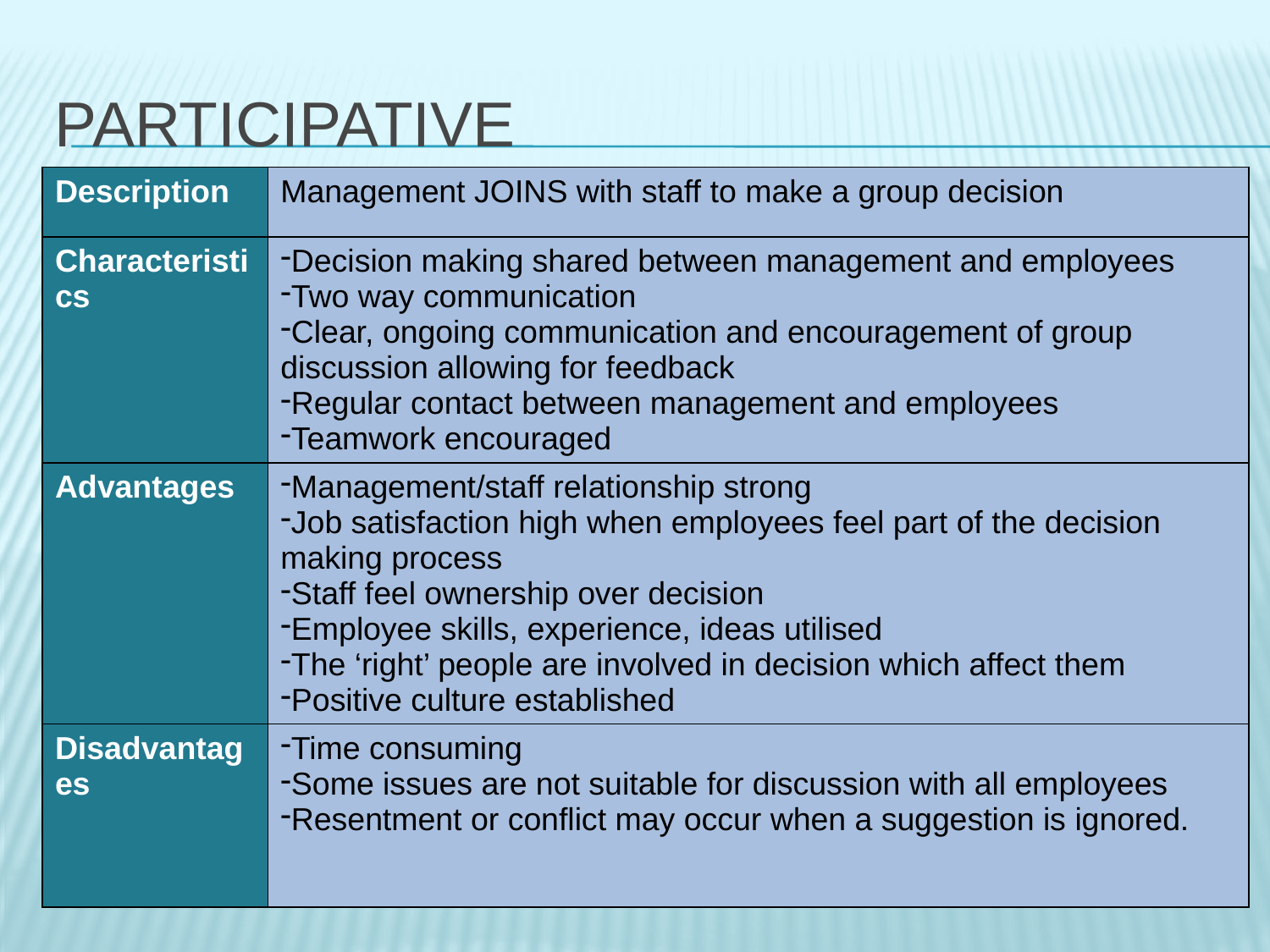

# Participative
| Description | Management JOINS with staff to make a group decision |
| --- | --- |
| Characteristics | Decision making shared between management and employees Two way communication Clear, ongoing communication and encouragement of group discussion allowing for feedback Regular contact between management and employees Teamwork encouraged |
| Advantages | Management/staff relationship strong Job satisfaction high when employees feel part of the decision making process Staff feel ownership over decision Employee skills, experience, ideas utilised The ‘right’ people are involved in decision which affect them Positive culture established |
| Disadvantages | Time consuming Some issues are not suitable for discussion with all employees Resentment or conflict may occur when a suggestion is ignored. |